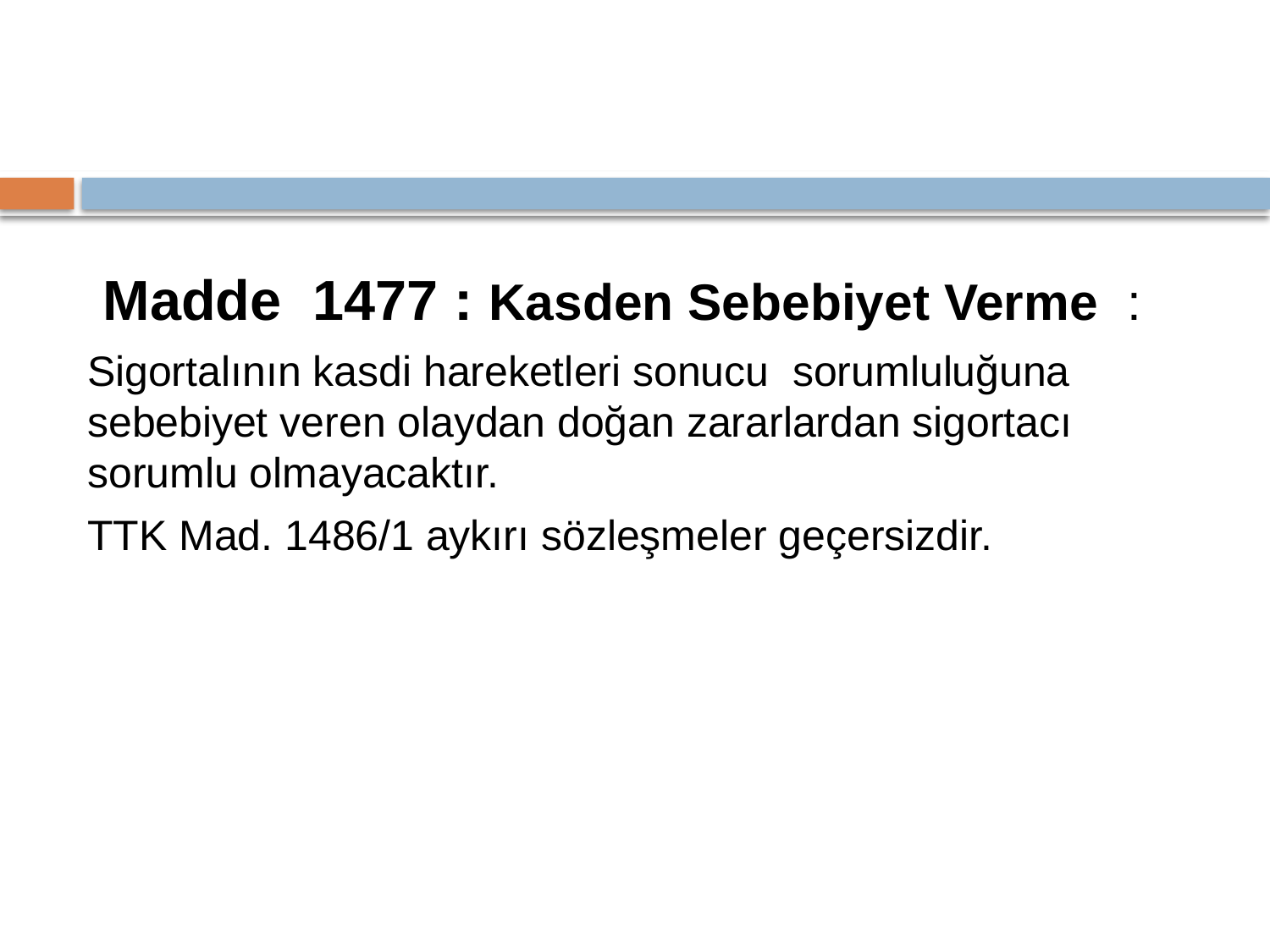

Madde  1477 : Kasden Sebebiyet Verme  :
Sigortalının kasdi hareketleri sonucu  sorumluluğuna sebebiyet veren olaydan doğan zararlardan sigortacı sorumlu olmayacaktır.
TTK Mad. 1486/1 aykırı sözleşmeler geçersizdir.